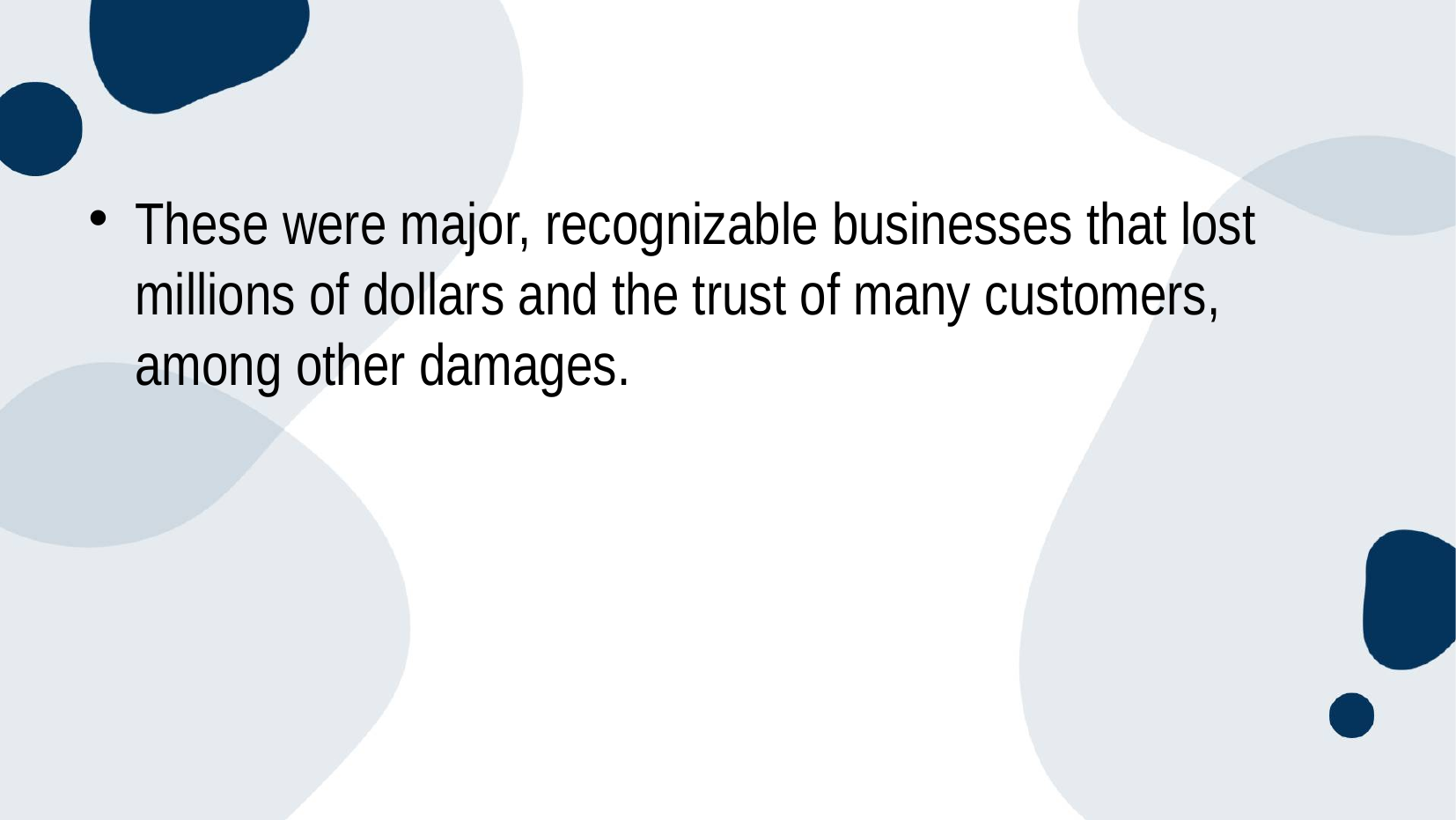

#
These were major, recognizable businesses that lost millions of dollars and the trust of many customers, among other damages.